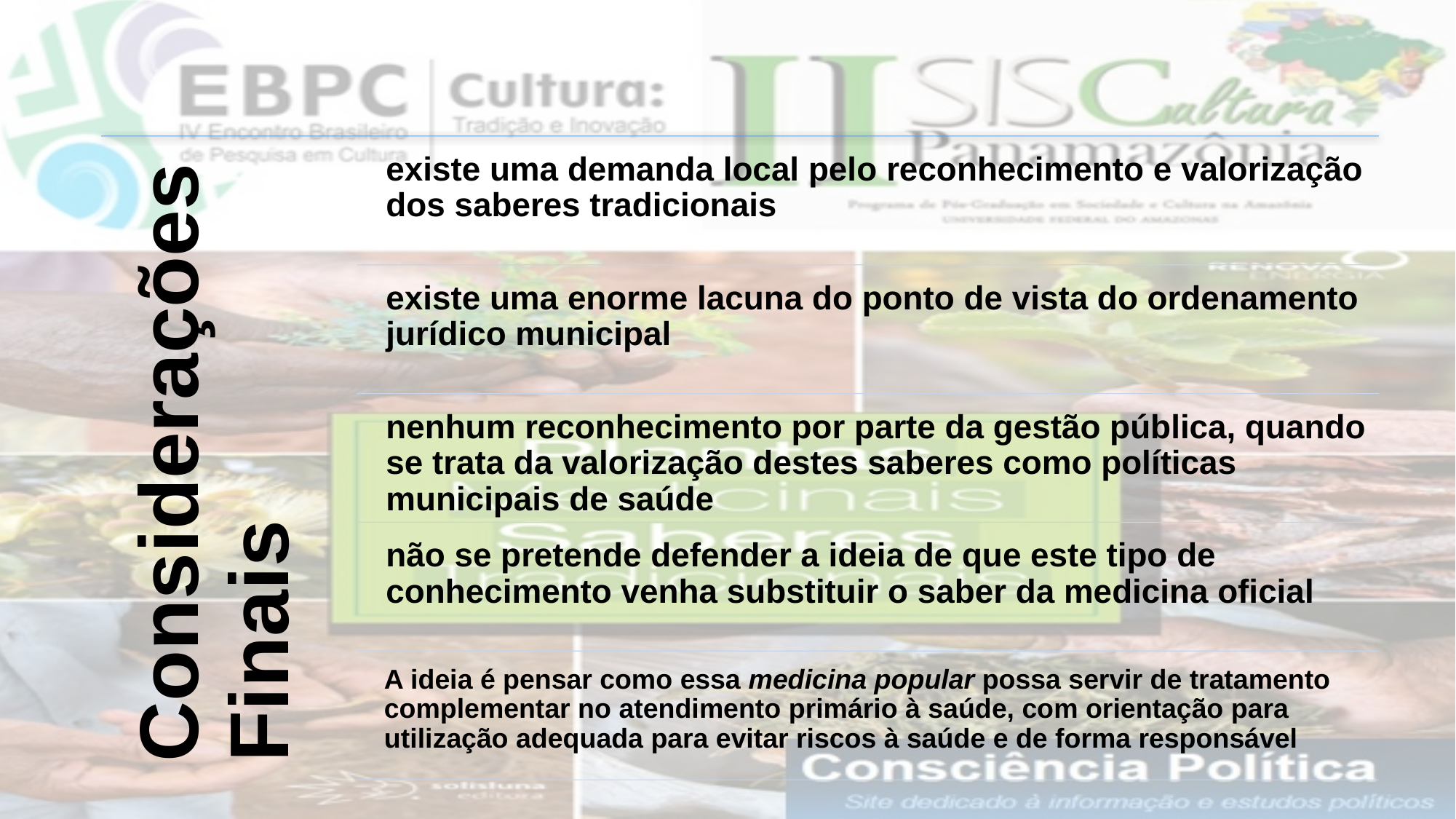

Considerações Finais
existe uma demanda local pelo reconhecimento e valorização dos saberes tradicionais
existe uma enorme lacuna do ponto de vista do ordenamento jurídico municipal
nenhum reconhecimento por parte da gestão pública, quando se trata da valorização destes saberes como políticas municipais de saúde
não se pretende defender a ideia de que este tipo de conhecimento venha substituir o saber da medicina oficial
A ideia é pensar como essa medicina popular possa servir de tratamento complementar no atendimento primário à saúde, com orientação para utilização adequada para evitar riscos à saúde e de forma responsável